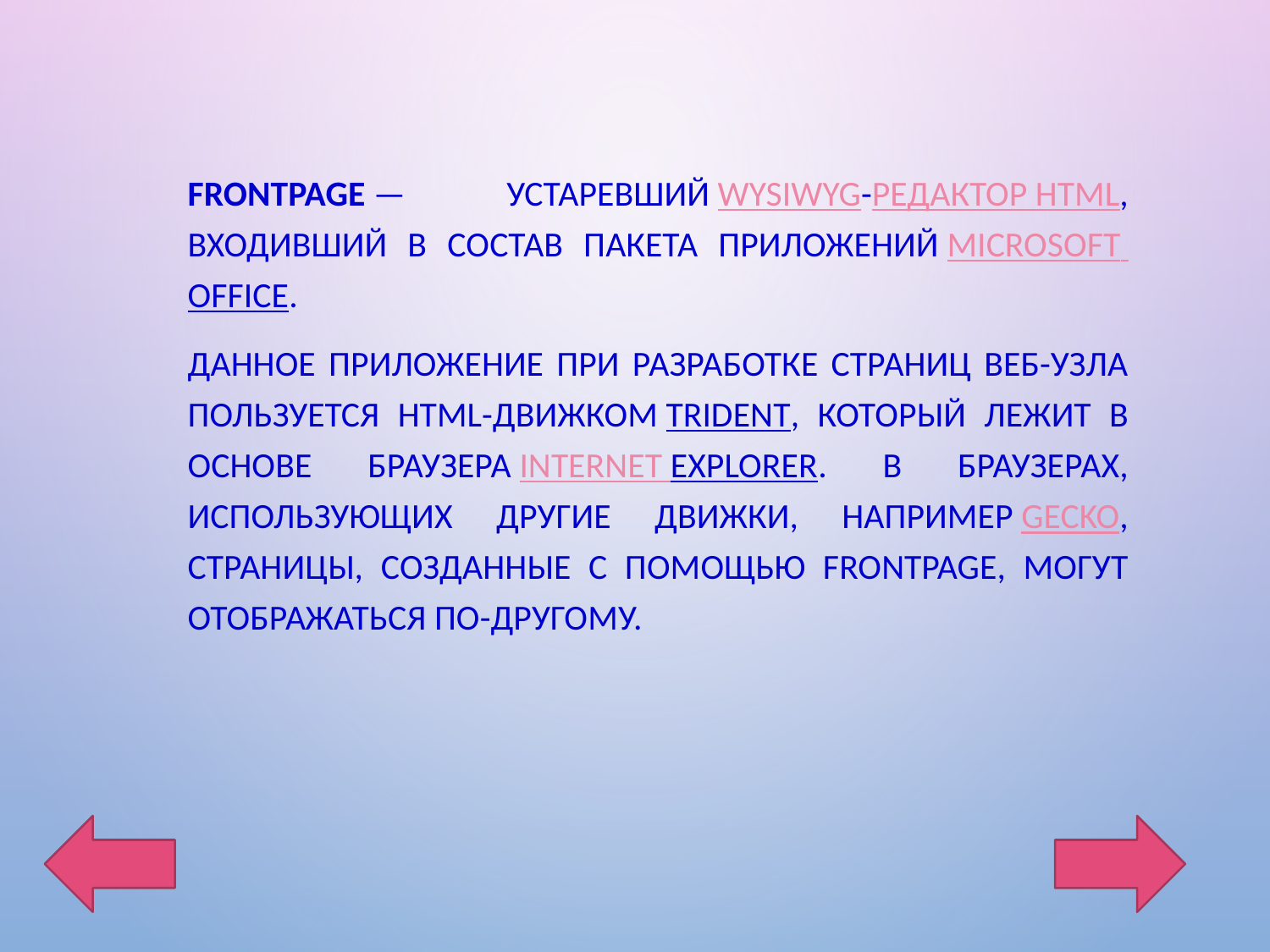

FrontPage — устаревший WYSIWYG-редактор HTML, входивший в состав пакета приложений Microsoft Office.
Данное приложение при разработке страниц веб-узла пользуется html-движком Trident, который лежит в основе браузера Internet Explorer. В браузерах, использующих другие движки, например Gecko, страницы, созданные с помощью FrontPage, могут отображаться по-другому.